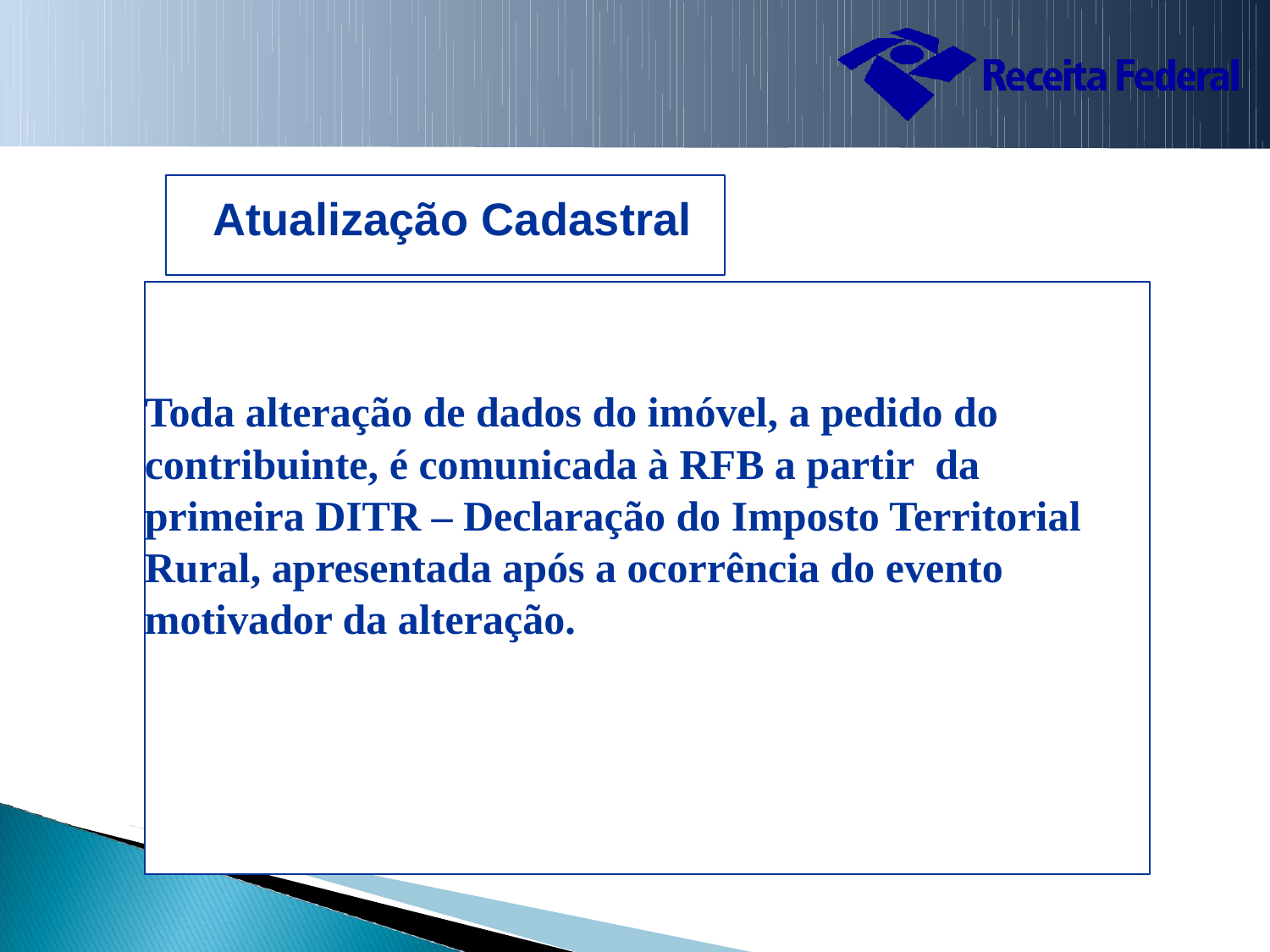

Atualização Cadastral

Toda alteração de dados do imóvel, a pedido do
contribuinte, é comunicada à RFB a partir  da
primeira DITR – Declaração do Imposto Territorial
Rural, apresentada após a ocorrência do evento
motivador da alteração.